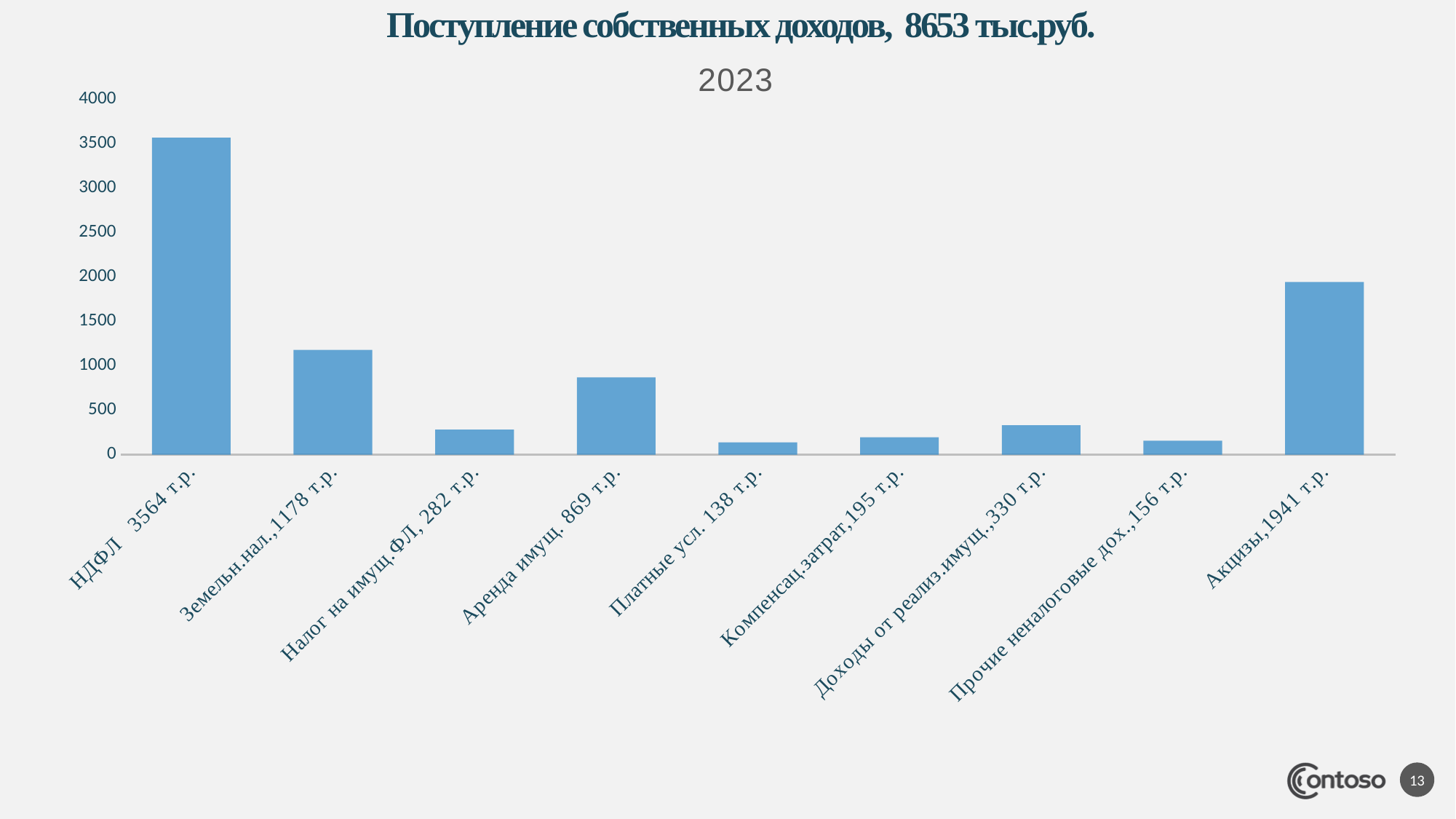

# Поступление собственных доходов,  8653 тыс.руб.

### Chart:

| Category | 2023 |
|---|---|
| НДФЛ   3564 т.р. | 3564.0 |
| Земельн.нал.,1178 т.р. | 1178.0 |
| Налог на имущ.ФЛ, 282 т.р. | 282.0 |
| Аренда имущ. 869 т.р. | 869.0 |
| Платные усл. 138 т.р. | 138.0 |
| Компенсац.затрат,195 т.р. | 195.0 |
| Доходы от реализ.имущ.,330 т.р. | 330.0 |
| Прочие неналоговые дох.,156 т.р. | 156.0 |
| Акцизы,1941 т.р. | 1941.0 |
13